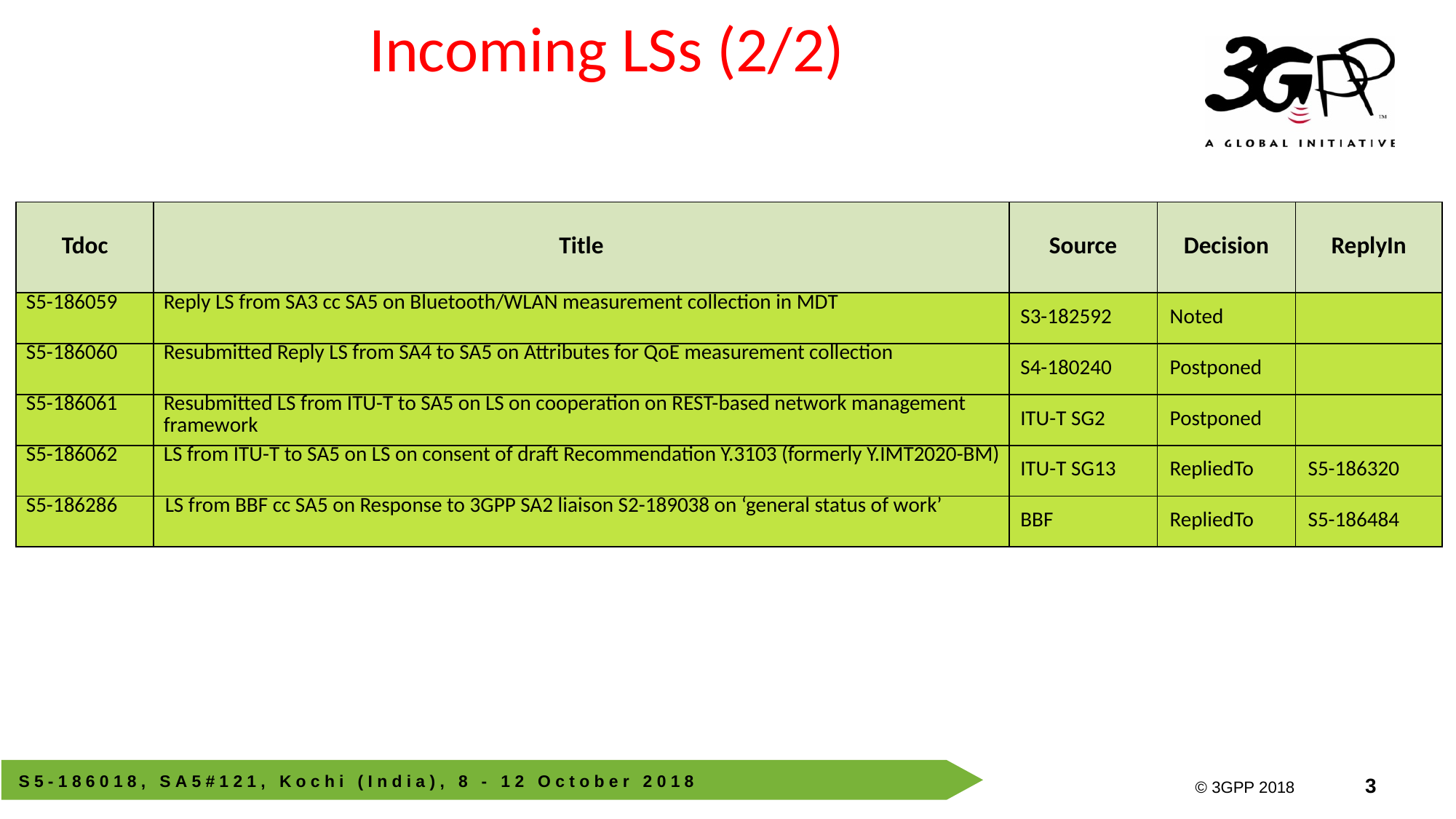

# Incoming LSs (2/2)
| Tdoc | Title | Source | Decision | ReplyIn |
| --- | --- | --- | --- | --- |
| S5-186059 | Reply LS from SA3 cc SA5 on Bluetooth/WLAN measurement collection in MDT | S3-182592 | Noted |  |
| S5-186060 | Resubmitted Reply LS from SA4 to SA5 on Attributes for QoE measurement collection | S4-180240 | Postponed |  |
| S5-186061 | Resubmitted LS from ITU-T to SA5 on LS on cooperation on REST-based network management framework | ITU-T SG2 | Postponed |  |
| S5-186062 | LS from ITU-T to SA5 on LS on consent of draft Recommendation Y.3103 (formerly Y.IMT2020-BM) | ITU-T SG13 | RepliedTo | S5-186320 |
| S5-186286 | LS from BBF cc SA5 on Response to 3GPP SA2 liaison S2-189038 on ‘general status of work’ | BBF | RepliedTo | S5-186484 |